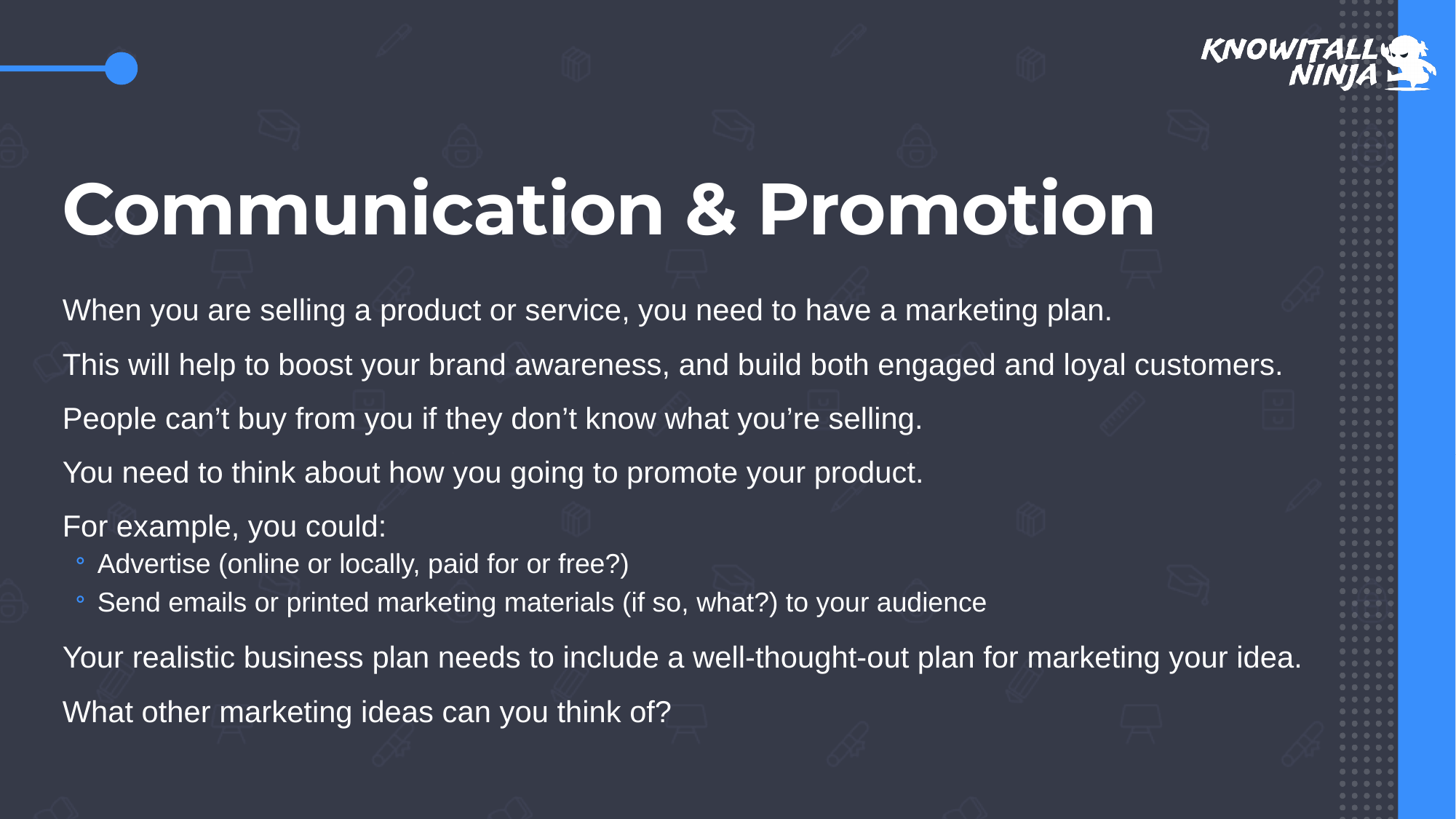

# Communication & Promotion
When you are selling a product or service, you need to have a marketing plan.
This will help to boost your brand awareness, and build both engaged and loyal customers.
People can’t buy from you if they don’t know what you’re selling.
You need to think about how you going to promote your product.
For example, you could:
Advertise (online or locally, paid for or free?)
Send emails or printed marketing materials (if so, what?) to your audience
Your realistic business plan needs to include a well-thought-out plan for marketing your idea.
What other marketing ideas can you think of?